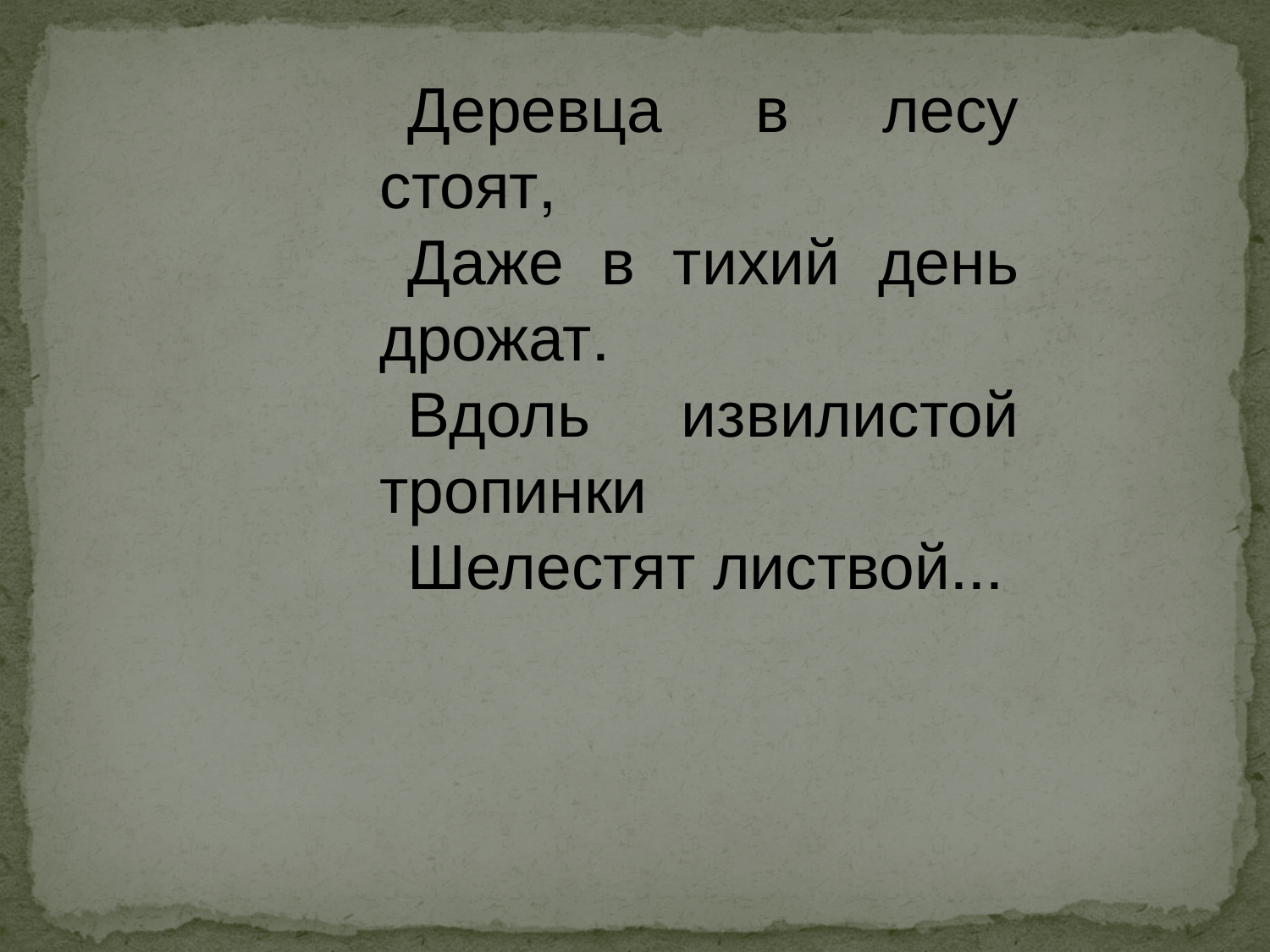

Деревца в лесу стоят,
Даже в тихий день дрожат.
Вдоль извилистой тропинки
Шелестят листвой...